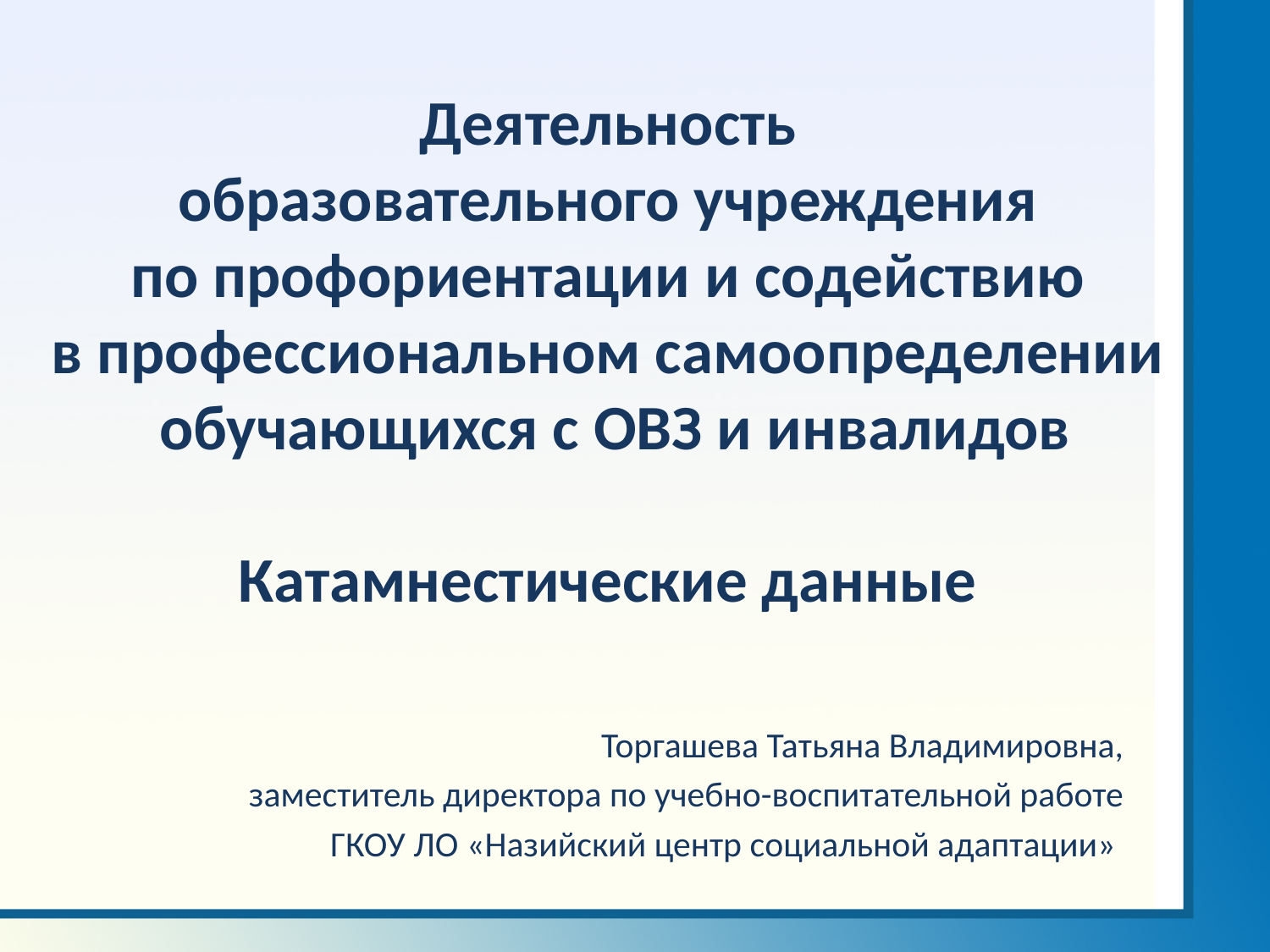

# Деятельность образовательного учреждения по профориентации и содействию в профессиональном самоопределении обучающихся с ОВЗ и инвалидов Катамнестические данные
Торгашева Татьяна Владимировна,
заместитель директора по учебно-воспитательной работе
ГКОУ ЛО «Назийский центр социальной адаптации»